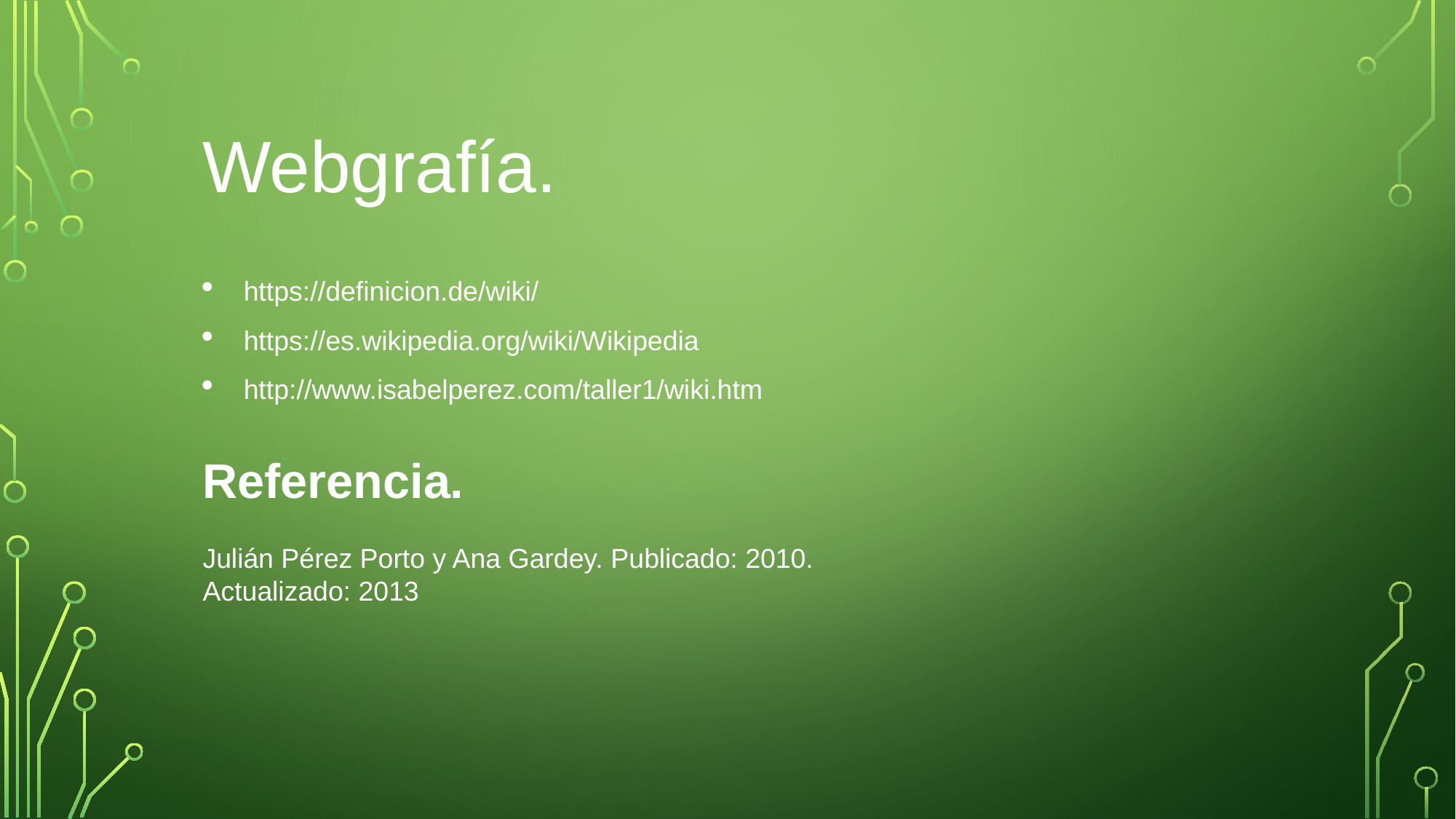

Webgrafía.
https://definicion.de/wiki/
https://es.wikipedia.org/wiki/Wikipedia
http://www.isabelperez.com/taller1/wiki.htm

Referencia.

Julián Pérez Porto y Ana Gardey. Publicado: 2010. Actualizado: 2013